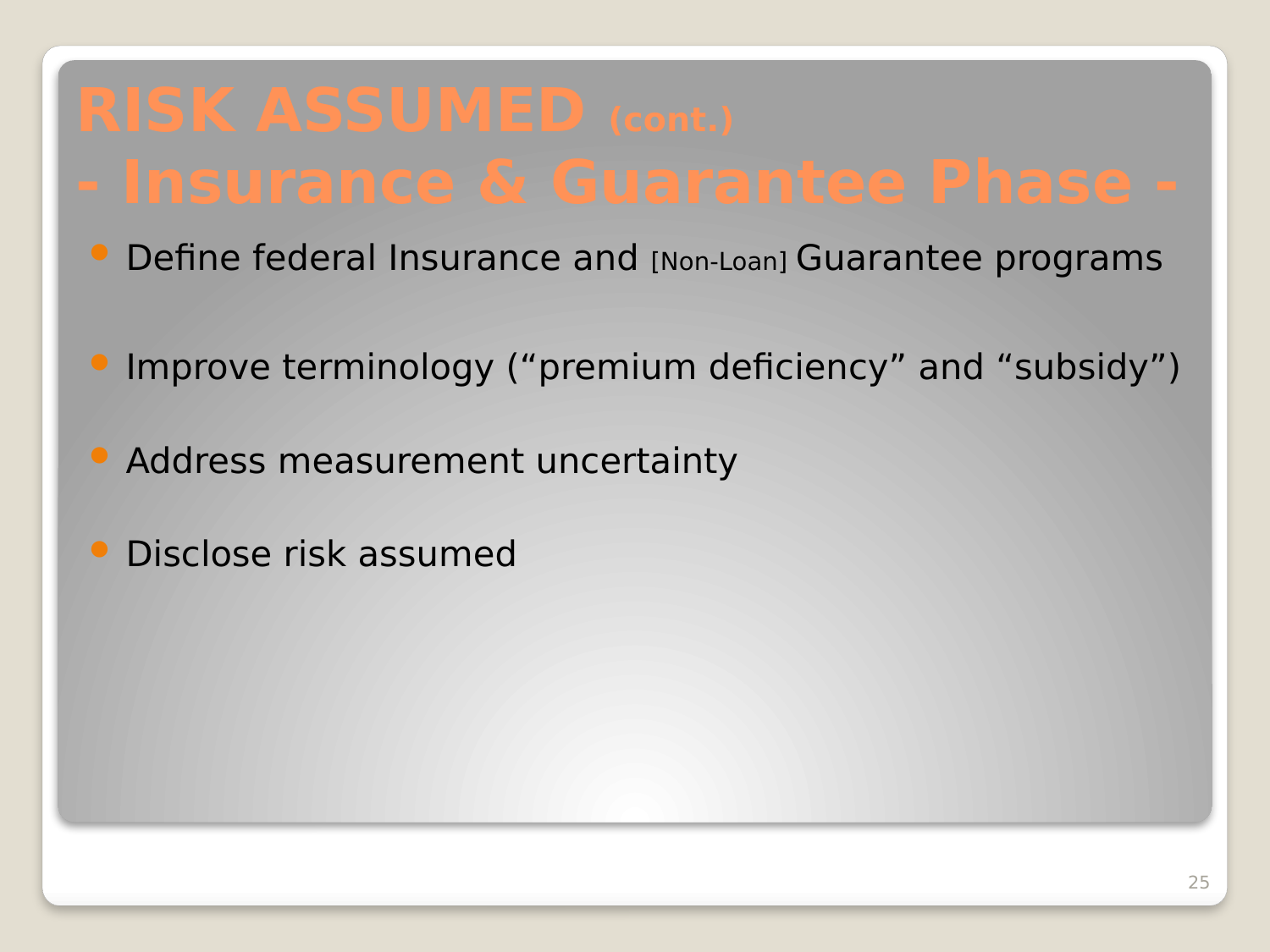

# RISK ASSUMED (cont.) - Insurance & Guarantee Phase -
Define federal Insurance and [Non-Loan] Guarantee programs

Improve terminology (“premium deficiency” and “subsidy”)

Address measurement uncertainty

Disclose risk assumed

25